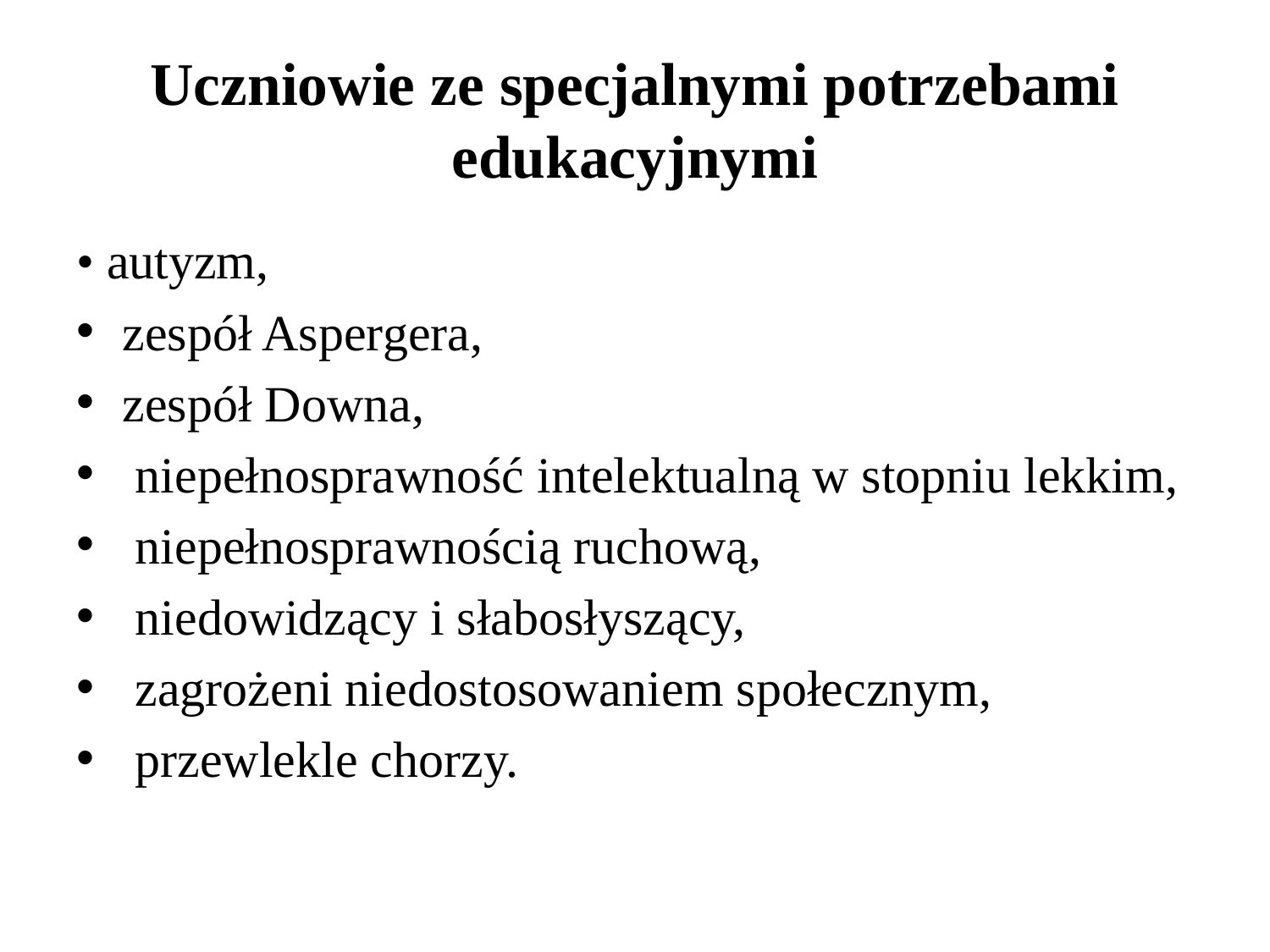

# Uczniowie ze specjalnymi potrzebami edukacyjnymi
• autyzm,
zespół Aspergera,
zespół Downa,
 niepełnosprawność intelektualną w stopniu lekkim,
 niepełnosprawnością ruchową,
 niedowidzący i słabosłyszący,
 zagrożeni niedostosowaniem społecznym,
 przewlekle chorzy.